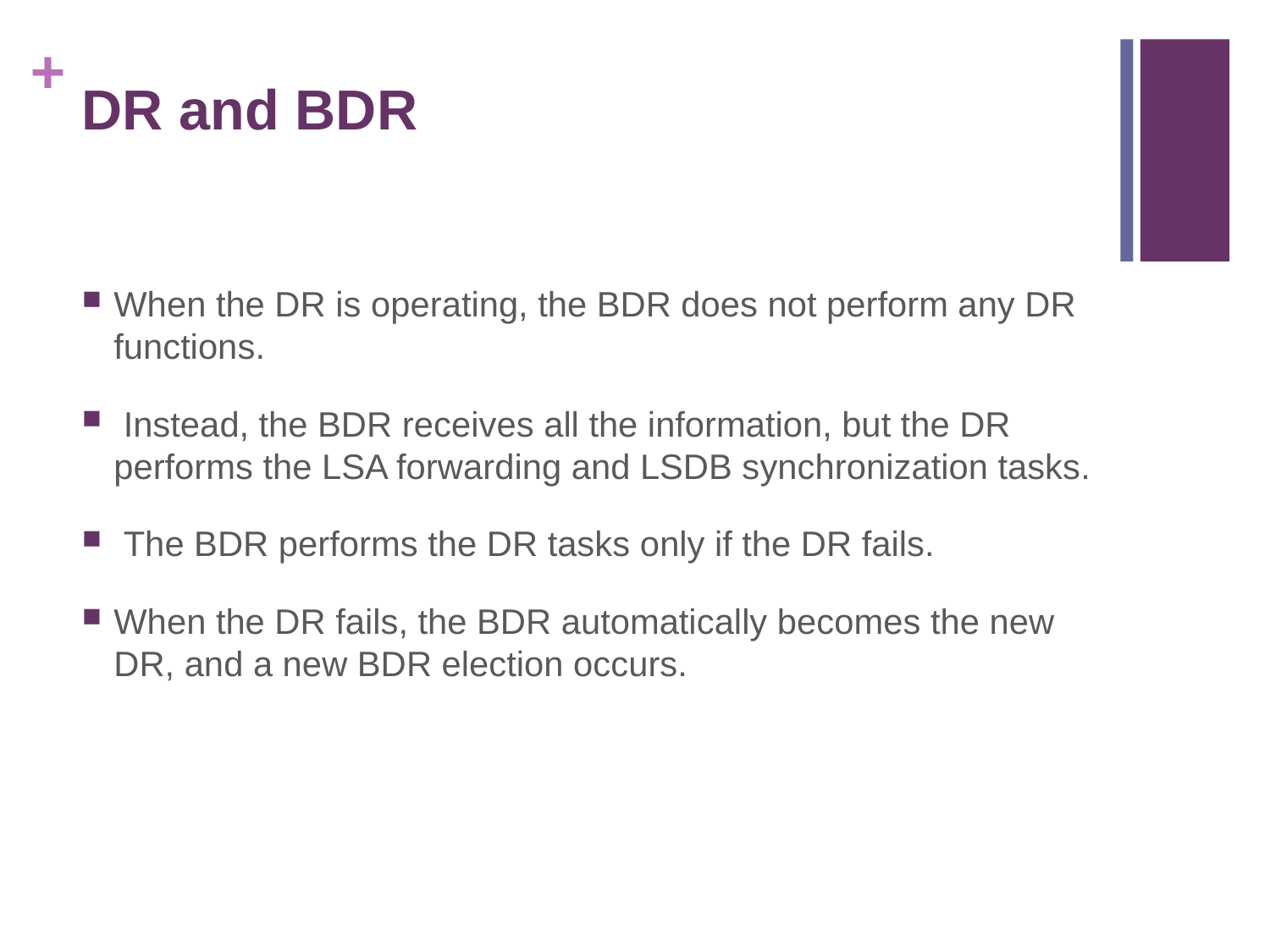

# DR and BDR
When the DR is operating, the BDR does not perform any DR functions.
 Instead, the BDR receives all the information, but the DR performs the LSA forwarding and LSDB synchronization tasks.
 The BDR performs the DR tasks only if the DR fails.
When the DR fails, the BDR automatically becomes the new DR, and a new BDR election occurs.